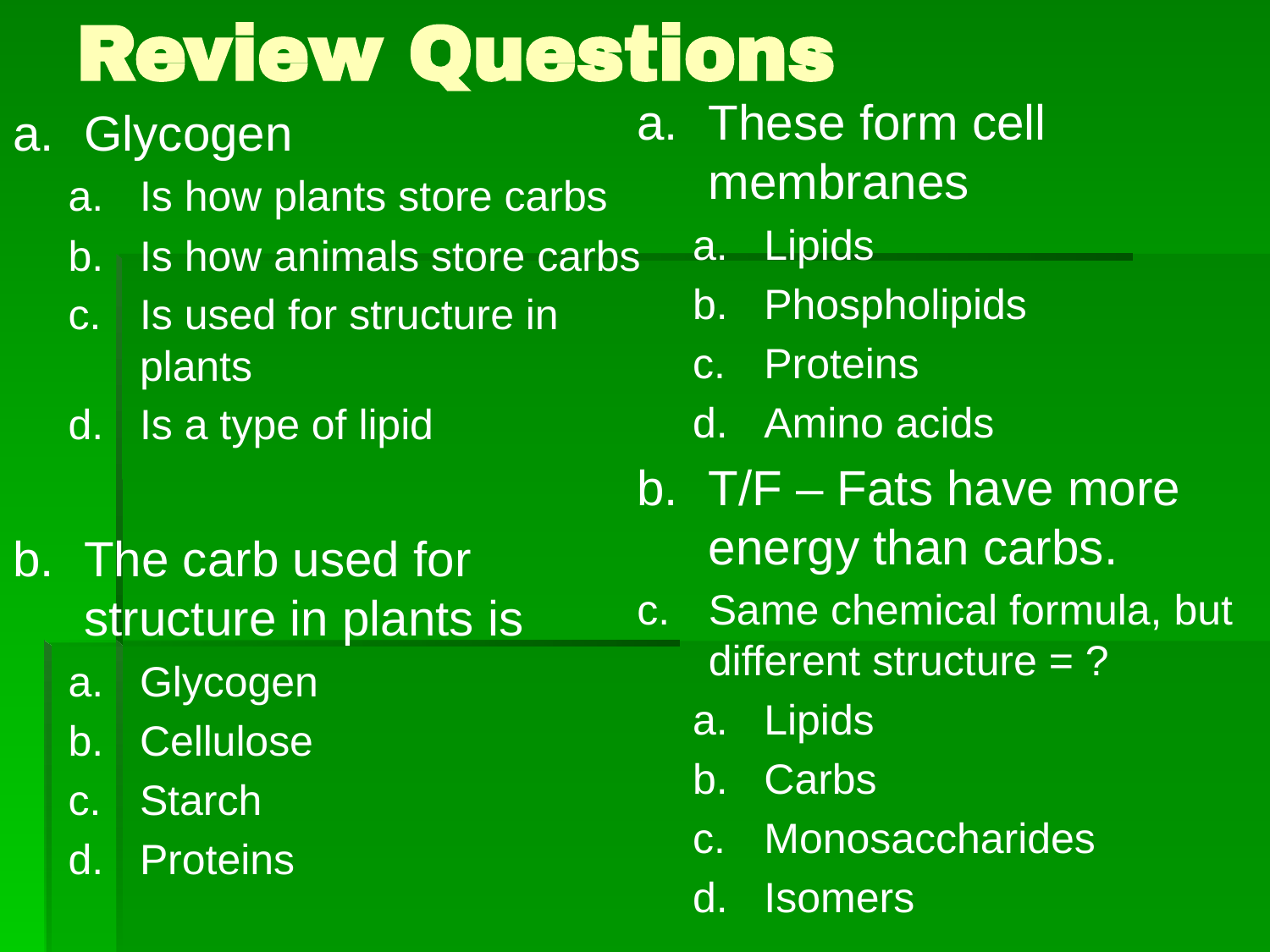

# Review Questions
These form cell membranes
Lipids
Phospholipids
Proteins
Amino acids
T/F – Fats have more energy than carbs.
Same chemical formula, but different structure = ?
Lipids
Carbs
Monosaccharides
Isomers

Glycogen
Is how plants store carbs
Is how animals store carbs
Is used for structure in plants
Is a type of lipid

The carb used for structure in plants is
Glycogen
Cellulose
Starch
Proteins